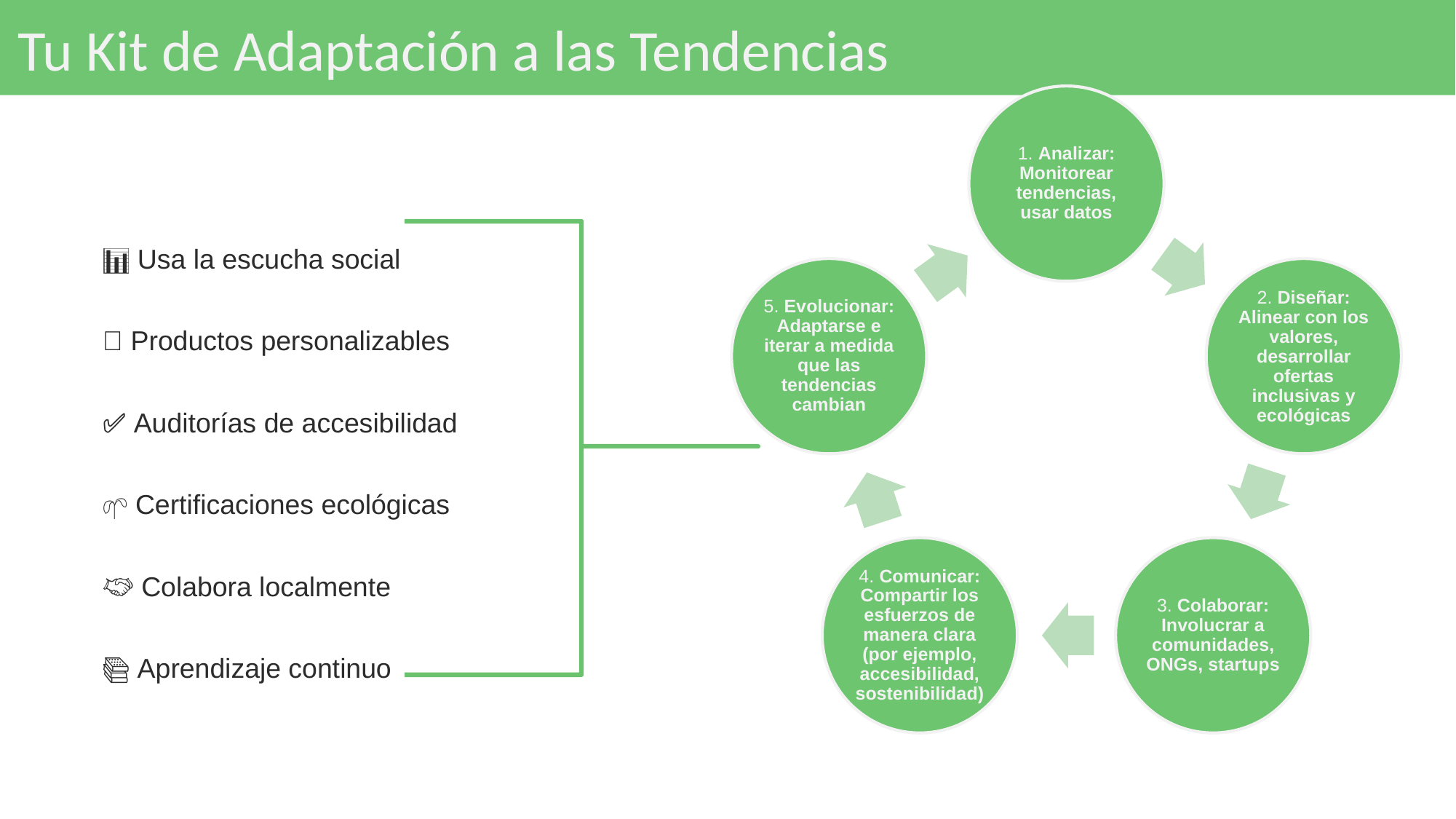

# Tu Kit de Adaptación a las Tendencias

1. Analizar: Monitorear tendencias, usar datos

5. Evolucionar: Adaptarse e iterar a medida que las tendencias cambian
2. Diseñar: Alinear con los valores, desarrollar ofertas inclusivas y ecológicas

4. Comunicar: Compartir los esfuerzos de manera clara (por ejemplo, accesibilidad, sostenibilidad)
3. Colaborar: Involucrar a comunidades, ONGs, startups

📊 Usa la escucha social
🧳 Productos personalizables
✅ Auditorías de accesibilidad
🌱 Certificaciones ecológicas
🤝 Colabora localmente
📚 Aprendizaje continuo